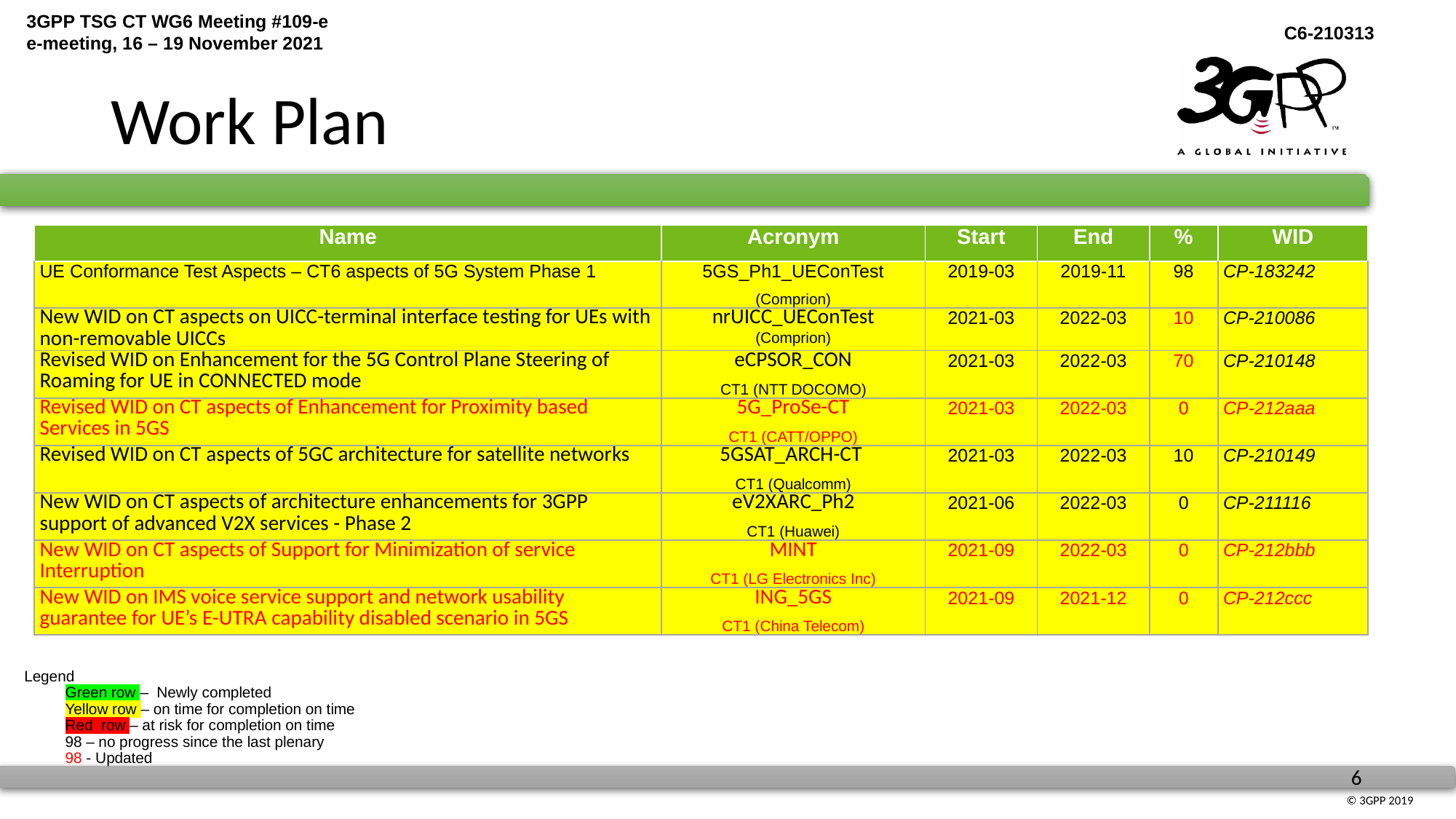

# Work Plan
| Name | Acronym | Start | End | % | WID |
| --- | --- | --- | --- | --- | --- |
| UE Conformance Test Aspects – CT6 aspects of 5G System Phase 1 | 5GS\_Ph1\_UEConTest (Comprion) | 2019-03 | 2019-11 | 98 | CP-183242 |
| New WID on CT aspects on UICC-terminal interface testing for UEs with non-removable UICCs | nrUICC\_UEConTest (Comprion) | 2021-03 | 2022-03 | 10 | CP-210086 |
| Revised WID on Enhancement for the 5G Control Plane Steering of Roaming for UE in CONNECTED mode | eCPSOR\_CON CT1 (NTT DOCOMO) | 2021-03 | 2022-03 | 70 | CP-210148 |
| Revised WID on CT aspects of Enhancement for Proximity based Services in 5GS | 5G\_ProSe-CT CT1 (CATT/OPPO) | 2021-03 | 2022-03 | 0 | CP-212aaa |
| Revised WID on CT aspects of 5GC architecture for satellite networks | 5GSAT\_ARCH-CT CT1 (Qualcomm) | 2021-03 | 2022-03 | 10 | CP-210149 |
| New WID on CT aspects of architecture enhancements for 3GPP support of advanced V2X services - Phase 2 | eV2XARC\_Ph2 CT1 (Huawei) | 2021-06 | 2022-03 | 0 | CP-211116 |
| New WID on CT aspects of Support for Minimization of service Interruption | MINT CT1 (LG Electronics Inc) | 2021-09 | 2022-03 | 0 | CP-212bbb |
| New WID on IMS voice service support and network usability guarantee for UE’s E-UTRA capability disabled scenario in 5GS | ING\_5GS CT1 (China Telecom) | 2021-09 | 2021-12 | 0 | CP-212ccc |
Legend
Green row –  Newly completed
	Yellow row – on time for completion on time
Red  row – at risk for completion on time
	98 – no progress since the last plenary
	98 - Updated